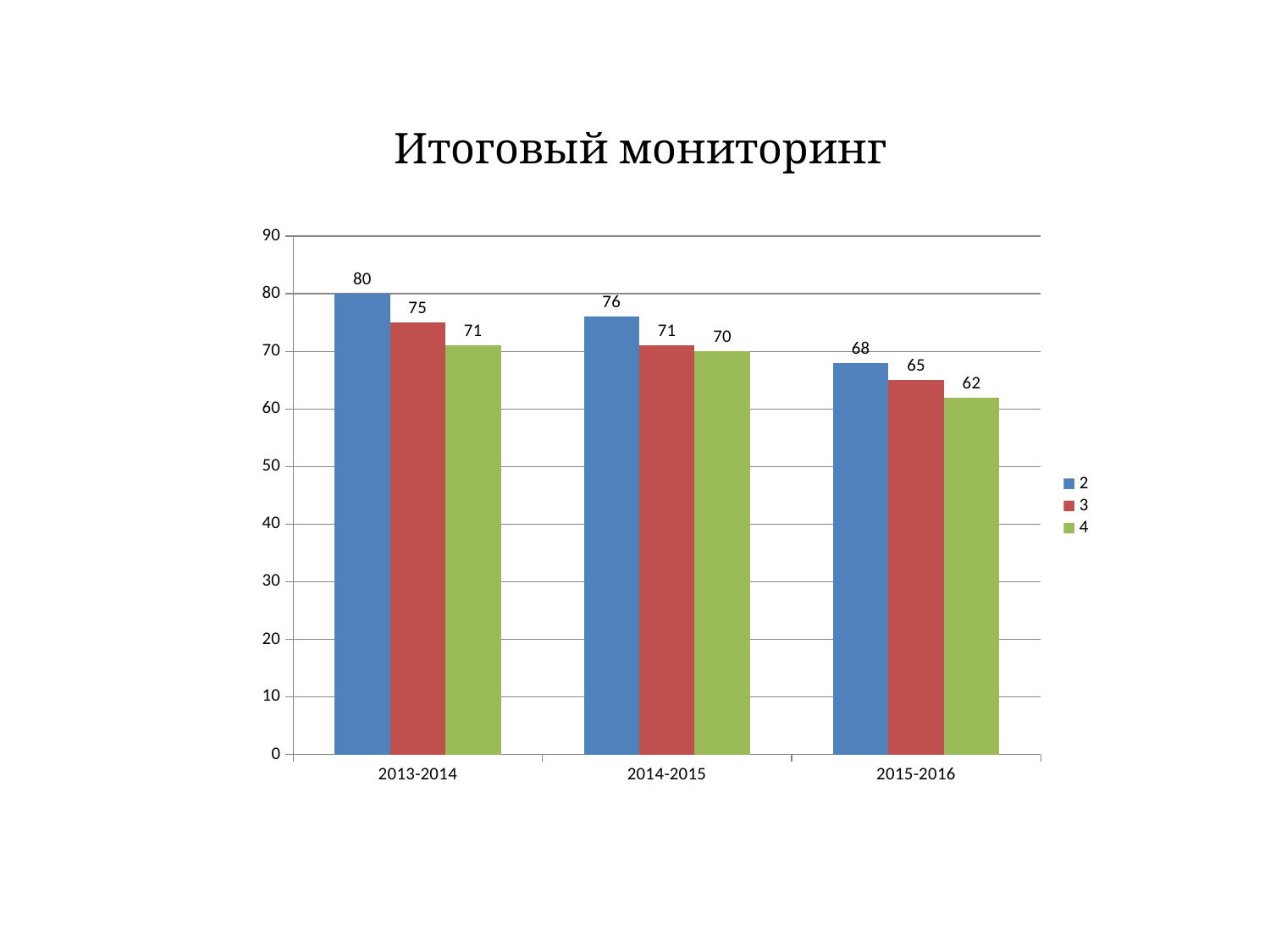

# Итоговый мониторинг

### Chart

| Category | 2 | 3 | 4 |
|---|---|---|---|
| 2013-2014 | 80.0 | 75.0 | 71.0 |
| 2014-2015 | 76.0 | 71.0 | 70.0 |
| 2015-2016 | 68.0 | 65.0 | 62.0 |